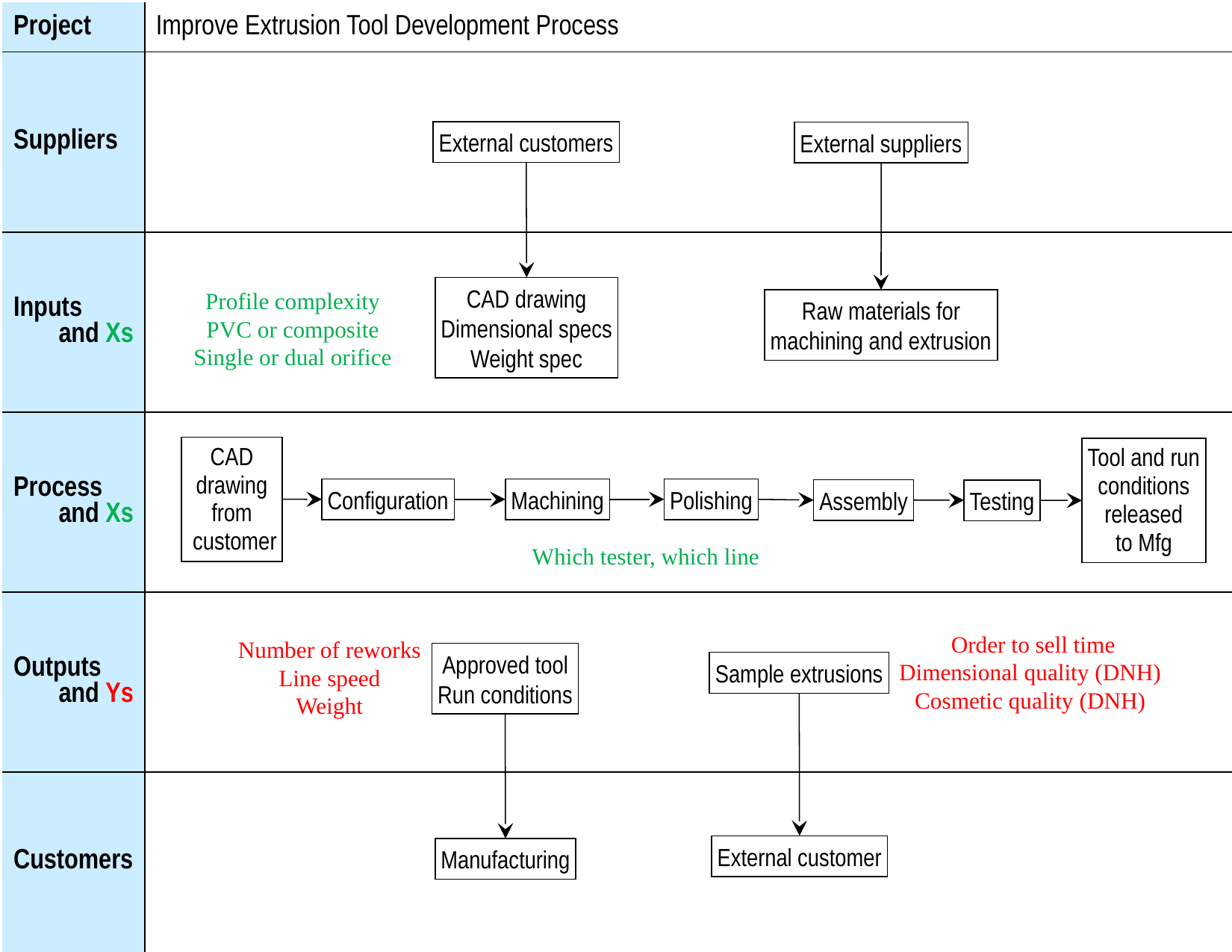

| Project | Improve Extrusion Tool Development Process |
| --- | --- |
| Suppliers |  |
| Inputs and Xs |  |
| Process and Xs |  |
| Outputs and Ys |  |
| Customers |  |
External customers
External suppliers
CAD drawing
Dimensional specs
Weight spec
Profile complexity
PVC or composite
Single or dual orifice
Raw materials for
machining and extrusion
CAD
drawing
from
 customer
Tool and run
conditions
released
to Mfg
Configuration
Machining
Polishing
Assembly
Testing
Which tester, which line
 Order to sell time
Dimensional quality (DNH)
Cosmetic quality (DNH)
Number of reworks
Line speed
Weight
Approved tool
Run conditions
Sample extrusions
External customer
Manufacturing